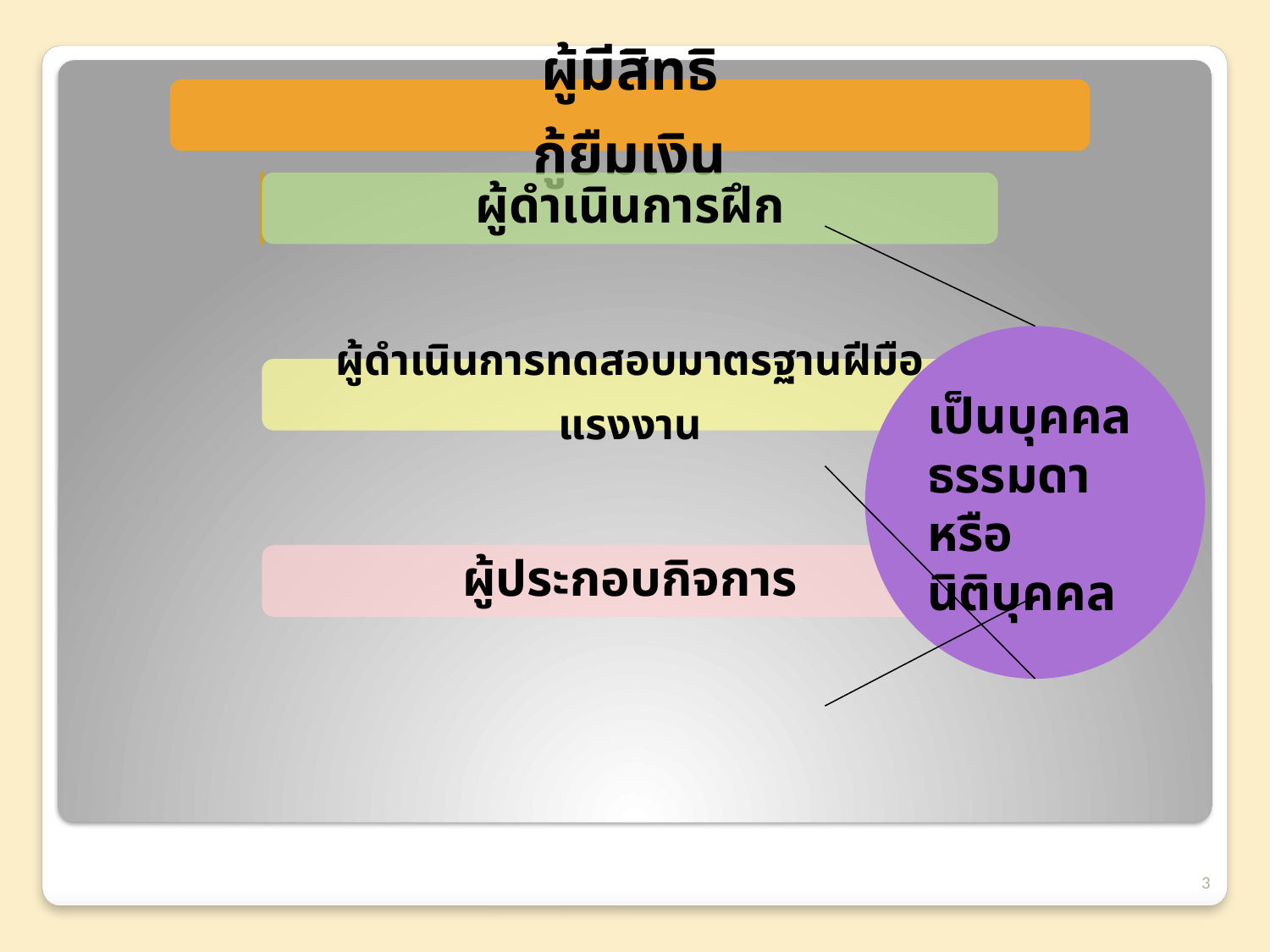

ผู้ดำเนินการฝึก
ผู้ประกอบกิจการ

เป็นบุคคลธรรมดา
หรือนิติบุคคล
3